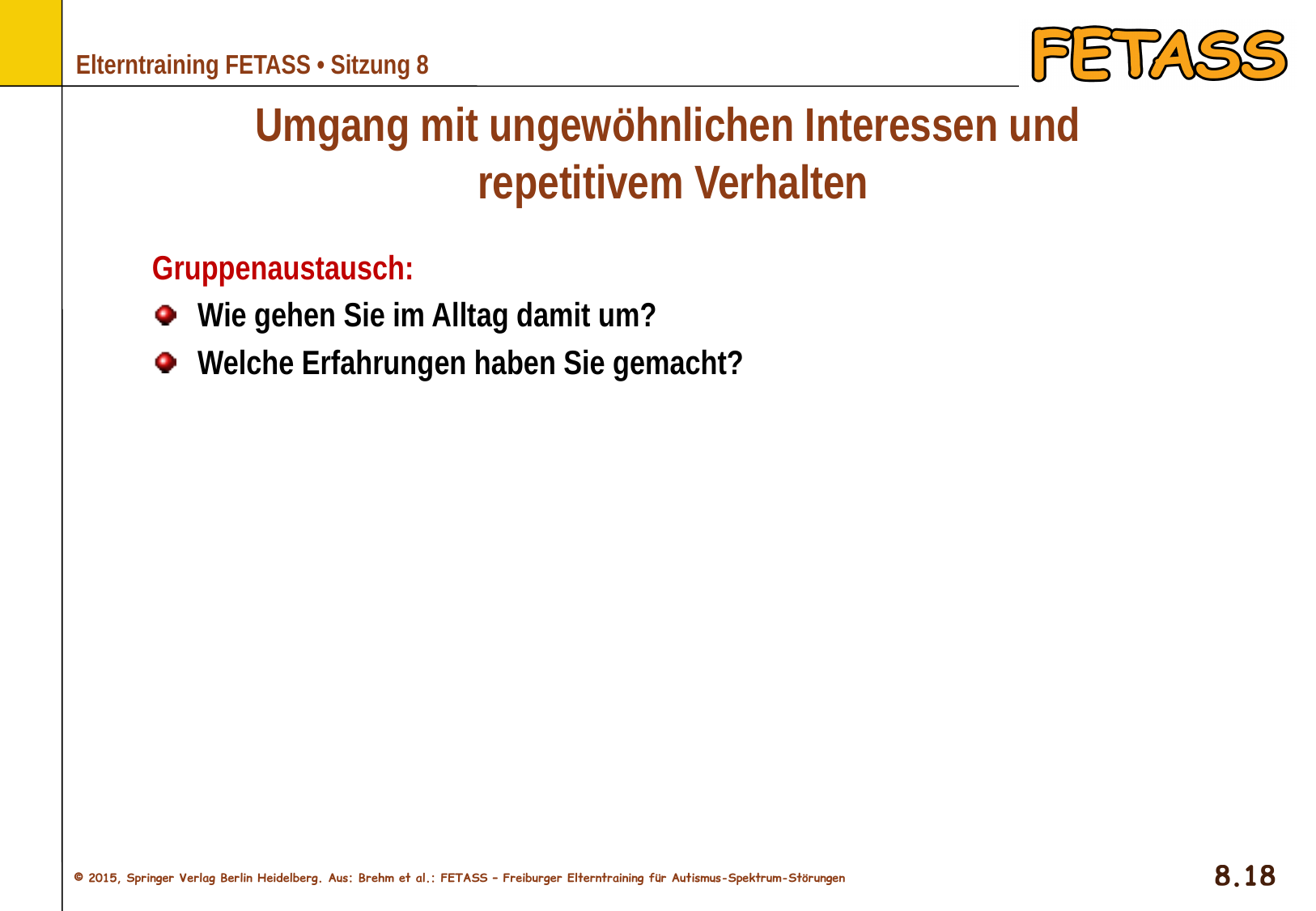

# Umgang mit ungewöhnlichen Interessen und repetitivem Verhalten
Gruppenaustausch:
Wie gehen Sie im Alltag damit um?
Welche Erfahrungen haben Sie gemacht?

8.18